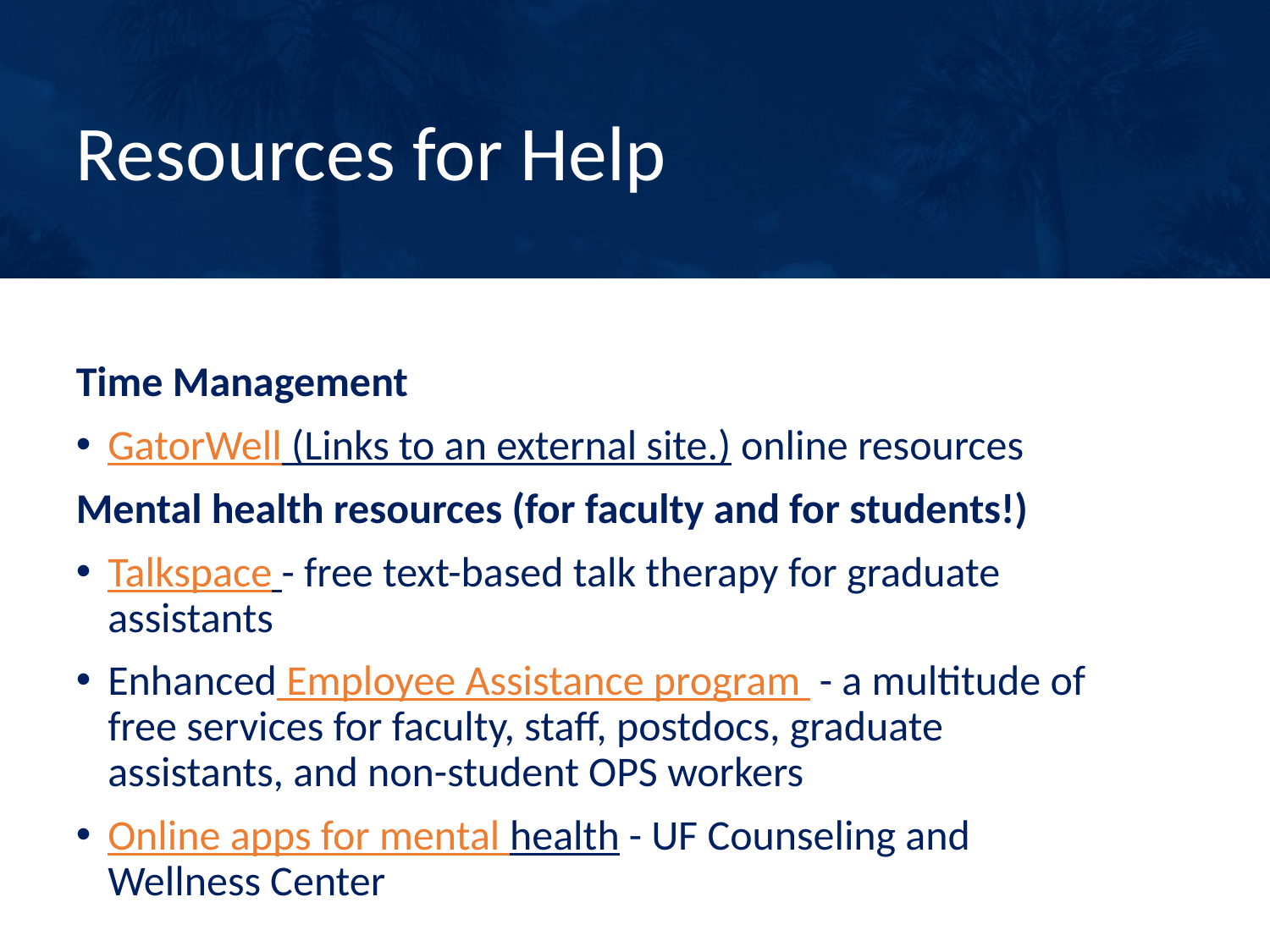

# Resources for Help
Time Management
GatorWell (Links to an external site.) online resources
Mental health resources (for faculty and for students!)
Talkspace - free text-based talk therapy for graduate assistants
Enhanced Employee Assistance program  - a multitude of free services for faculty, staff, postdocs, graduate assistants, and non-student OPS workers
Online apps for mental health - UF Counseling and Wellness Center